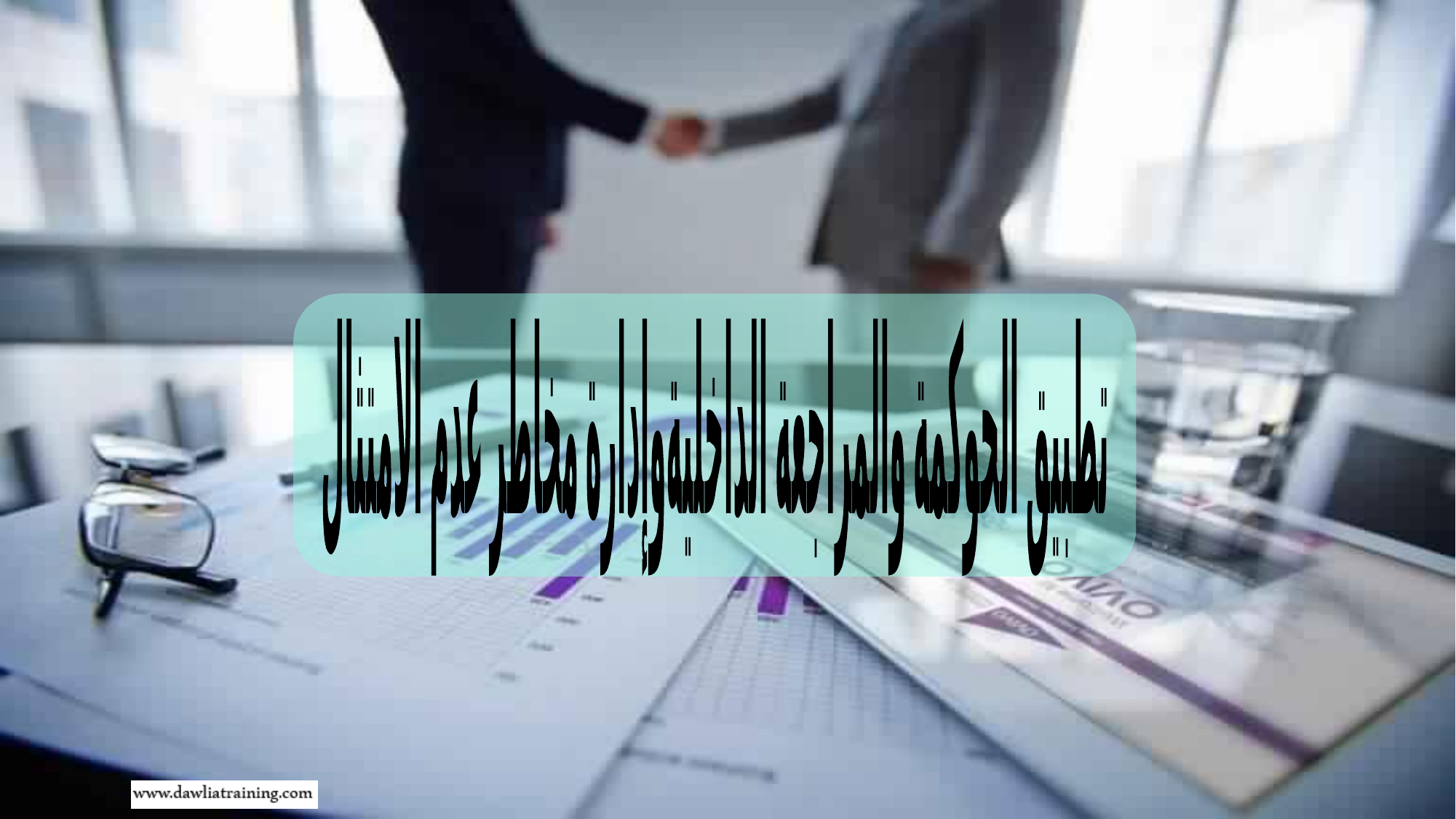

تطبيق الحوكمة والمراجعة الداخلية
وإدارة مخاطر عدم الامتثال